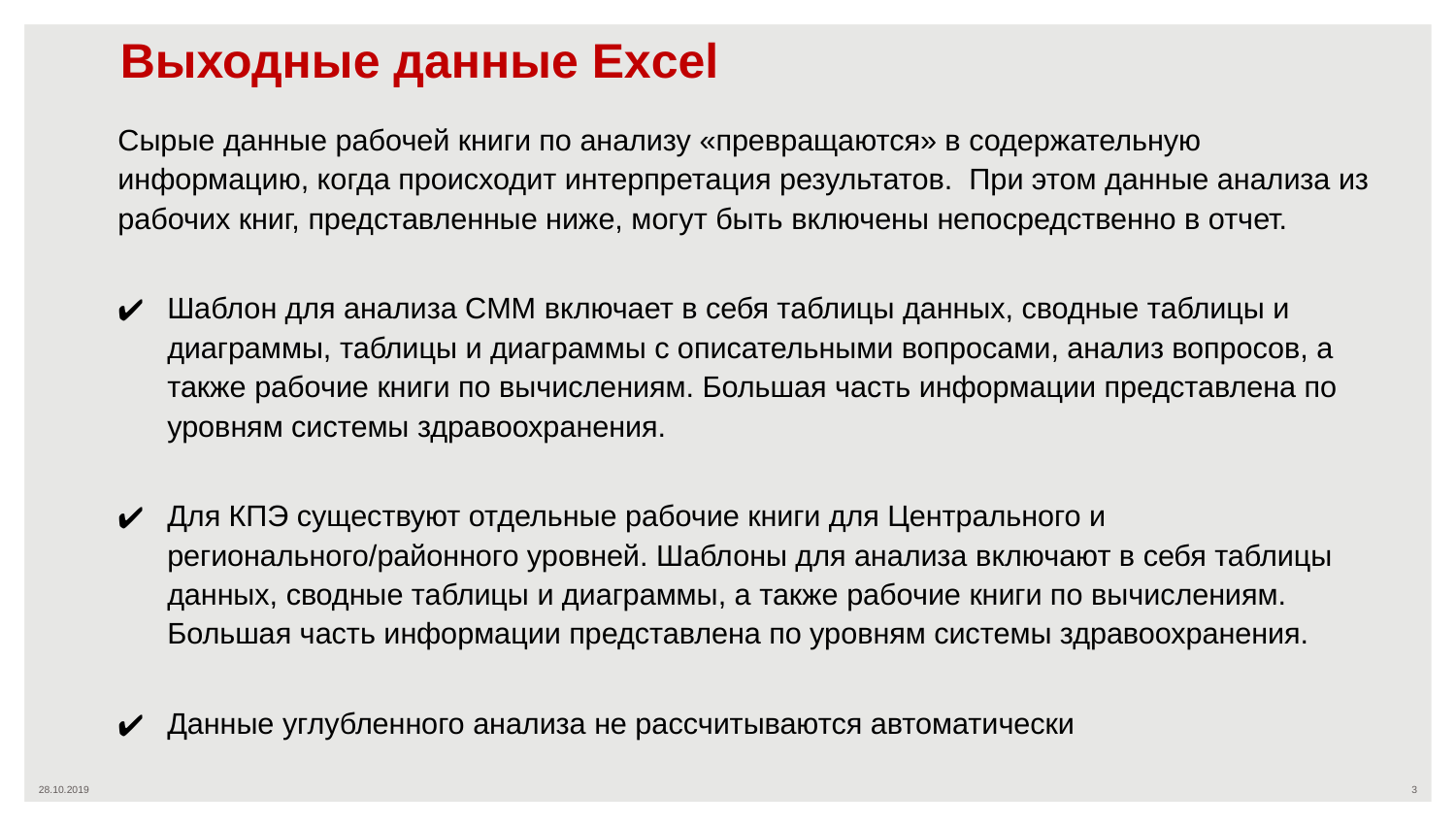

Выходные данные Excel
Сырые данные рабочей книги по анализу «превращаются» в содержательную информацию, когда происходит интерпретация результатов.  При этом данные анализа из рабочих книг, представленные ниже, могут быть включены непосредственно в отчет.

Шаблон для анализа CMM включает в себя таблицы данных, сводные таблицы и диаграммы, таблицы и диаграммы с описательными вопросами, анализ вопросов, а также рабочие книги по вычислениям. Большая часть информации представлена по уровням системы здравоохранения.

Для КПЭ существуют отдельные рабочие книги для Центрального и регионального/районного уровней. Шаблоны для анализа включают в себя таблицы данных, сводные таблицы и диаграммы, а также рабочие книги по вычислениям. Большая часть информации представлена по уровням системы здравоохранения.

Данные углубленного анализа не рассчитываются автоматически
28.10.2019
3